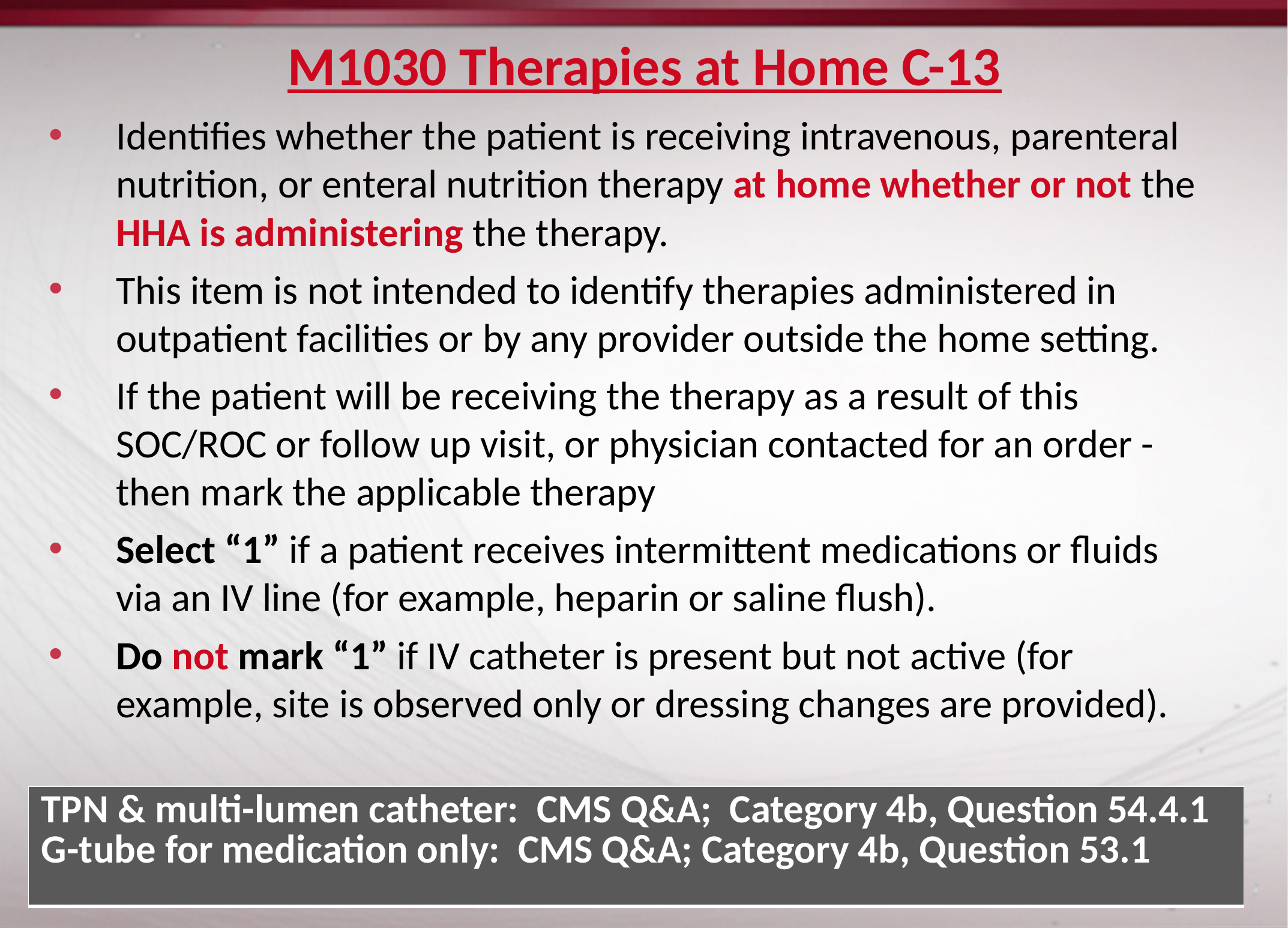

# M1030 Therapies at Home C-13
Identifies whether the patient is receiving intravenous, parenteral nutrition, or enteral nutrition therapy at home whether or not the HHA is administering the therapy.

This item is not intended to identify therapies administered in outpatient facilities or by any provider outside the home setting.

If the patient will be receiving the therapy as a result of this SOC/ROC or follow up visit, or physician contacted for an order - then mark the applicable therapy

Select “1” if a patient receives intermittent medications or fluids via an IV line (for example, heparin or saline flush).

Do not mark “1” if IV catheter is present but not active (for example, site is observed only or dressing changes are provided).
| TPN & multi-lumen catheter: CMS Q&A; Category 4b, Question 54.4.1 G-tube for medication only: CMS Q&A; Category 4b, Question 53.1 |
| --- |
98